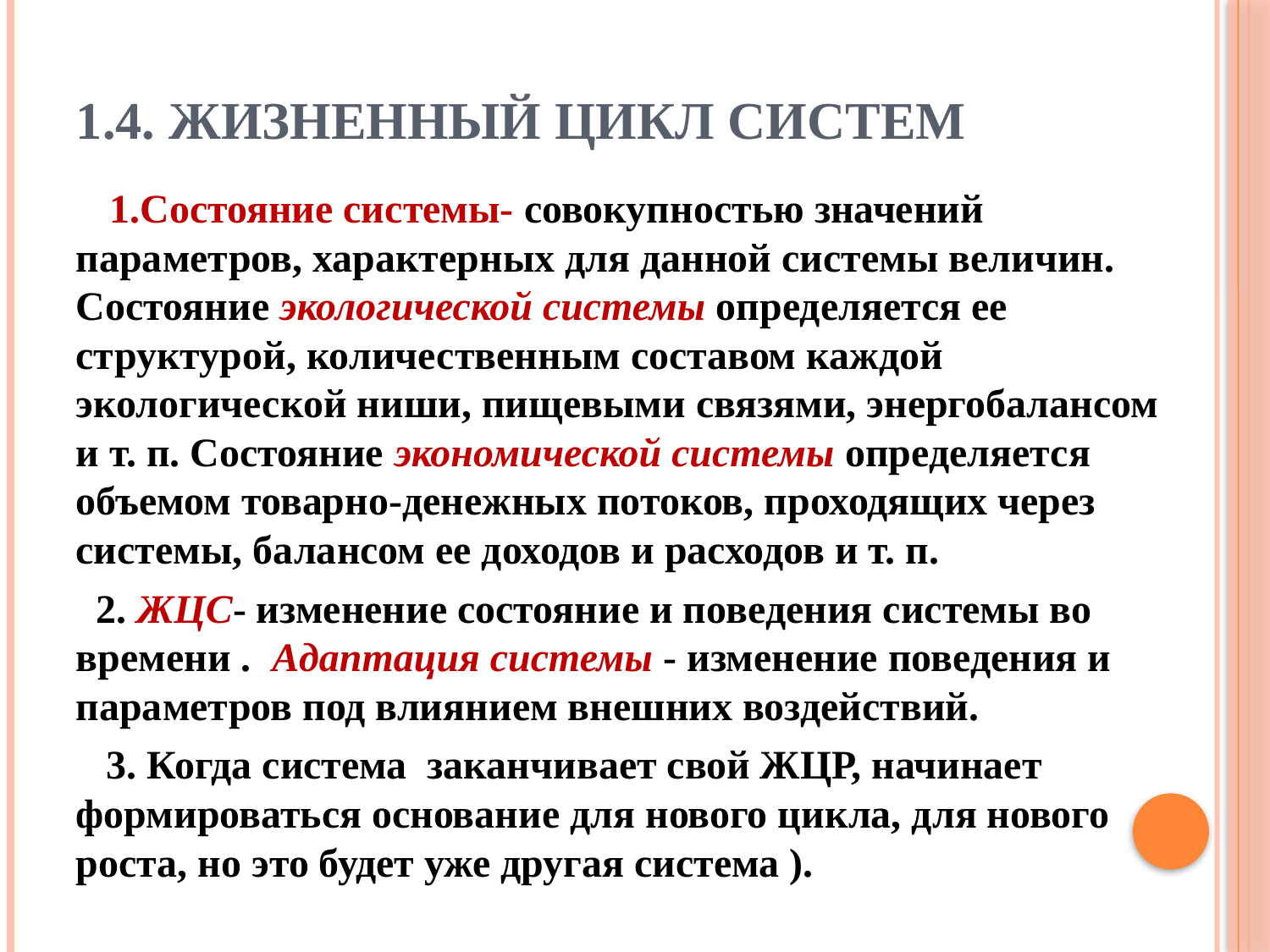

# 1.4. Жизненный цикл систем
   1.Состояние системы- совокупностью значений параметров, характерных для данной системы величин. Состояние экологической системы определяется ее структурой, количественным составом каждой экологической ниши, пищевыми связями, энергобалансом и т. п. Состояние экономической системы определяется объемом товарно-денежных потоков, проходящих через системы, балансом ее доходов и расходов и т. п.
  2. ЖЦС- изменение состояние и поведения системы во времени .  Адаптация системы - изменение поведения и параметров под влиянием внешних воздействий.
   3. Когда система  заканчивает свой ЖЦР, начинает формироваться основание для нового цикла, для нового роста, но это будет уже другая система ).